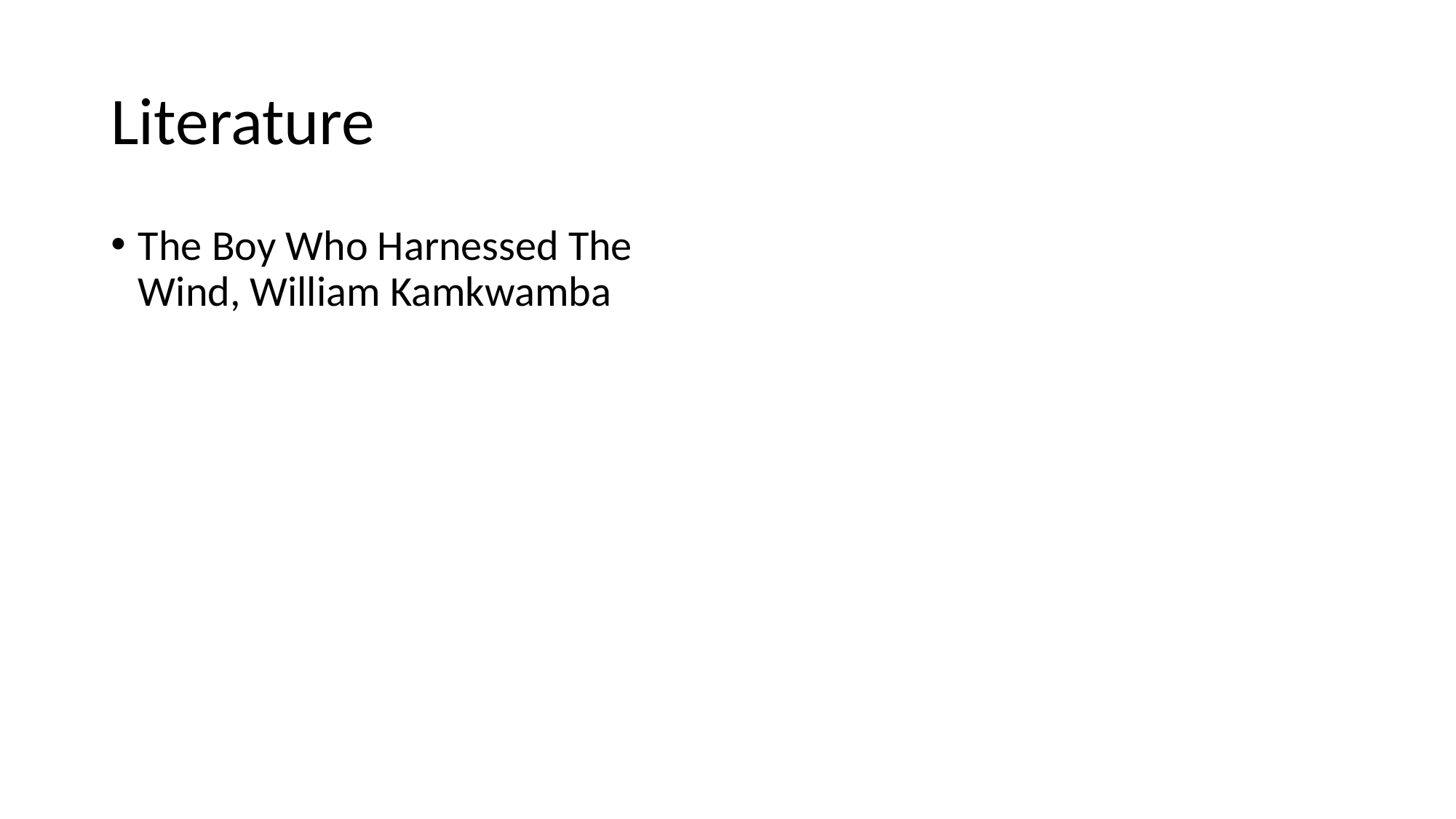

# Literature
The Boy Who Harnessed The Wind, William Kamkwamba